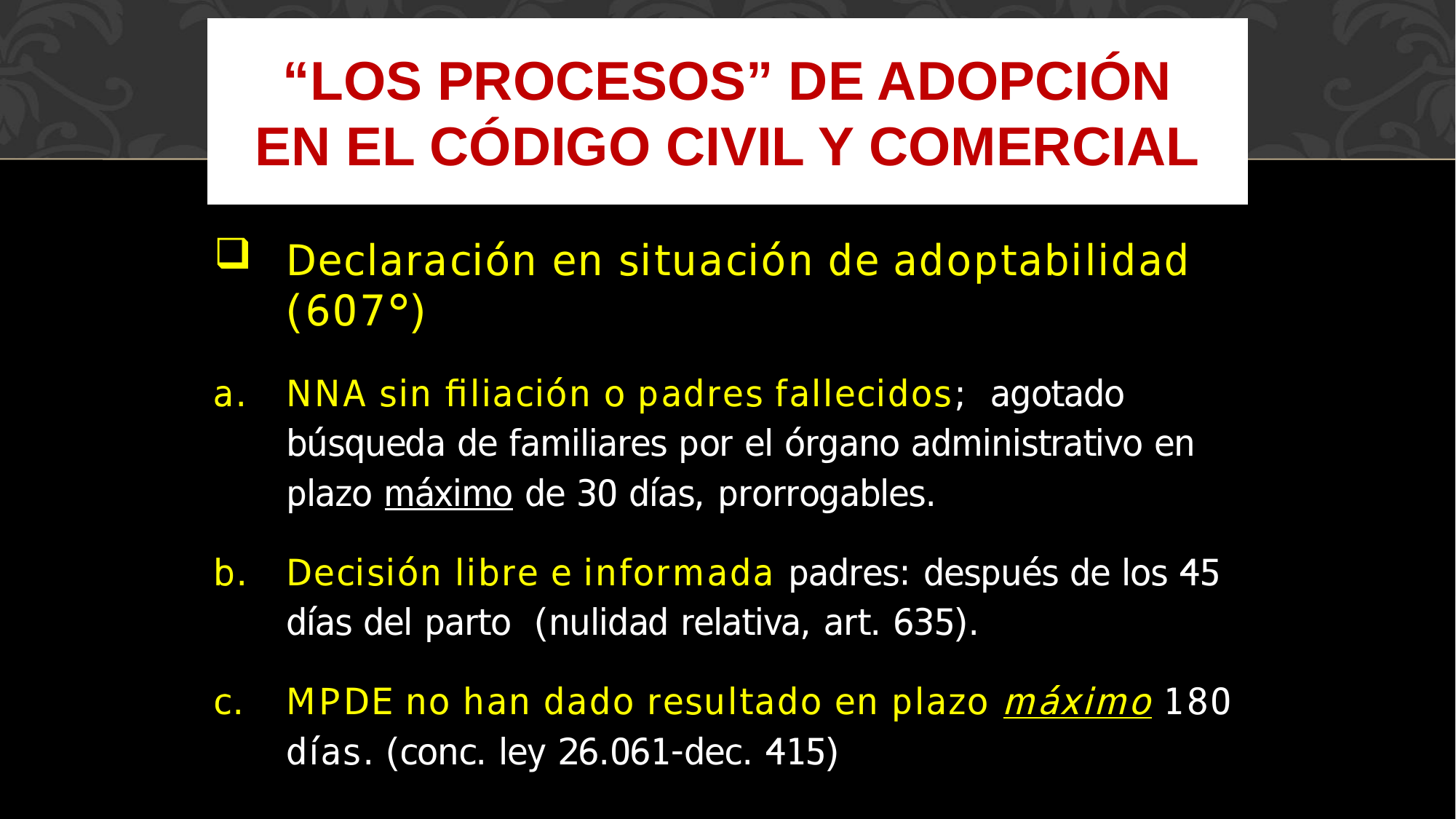

# “Los procesos” de adopción en el Código Civil y Comercial
Declaración en situación de adoptabilidad (607°)
NNA sin filiación o padres fallecidos;  agotado búsqueda de familiares por el órgano administrativo en plazo máximo de 30 días, prorrogables.
Decisión libre e informada padres: después de los 45 días del parto  (nulidad relativa, art. 635).
MPDE no han dado resultado en plazo máximo 180 días. (conc. ley 26.061-dec. 415)